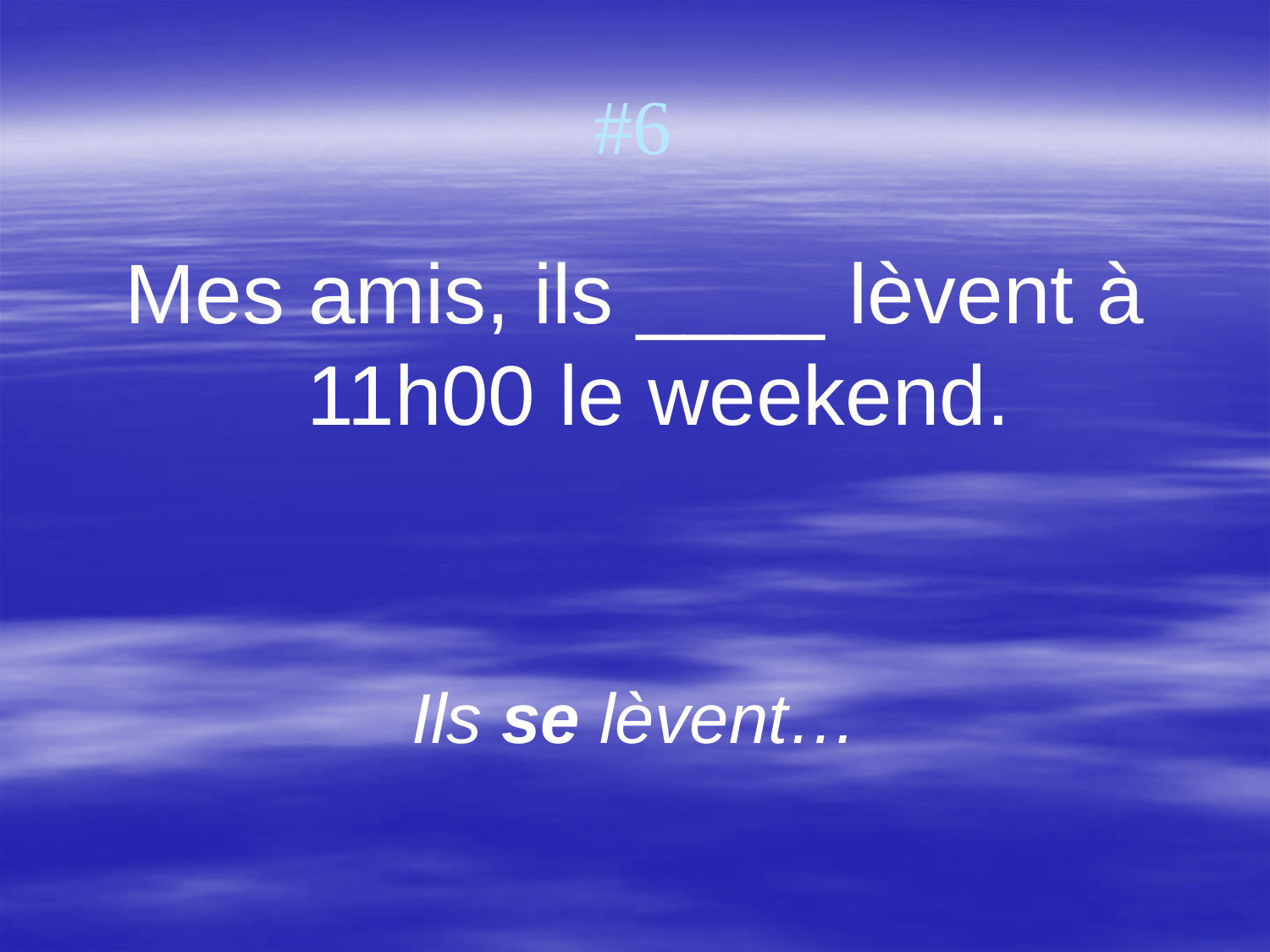

# #6
Mes amis, ils ____ lèvent à 11h00 le weekend.

Ils se lèvent…